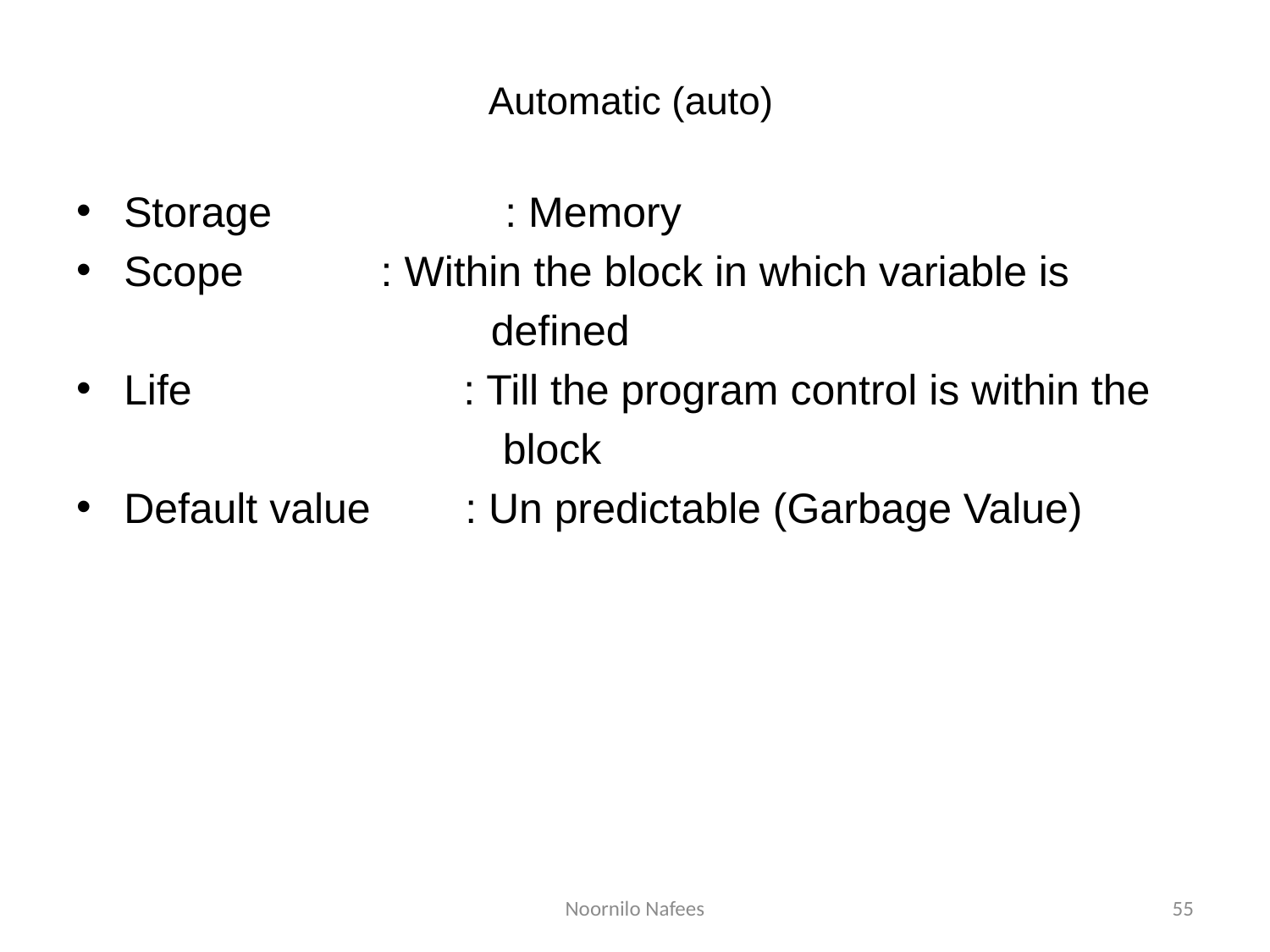

# Automatic (auto)
Storage		: Memory
Scope	           : Within the block in which variable is
                                   defined
Life                       : Till the program control is within the
                                    block
Default value        : Un predictable (Garbage Value)

Noornilo Nafees
55